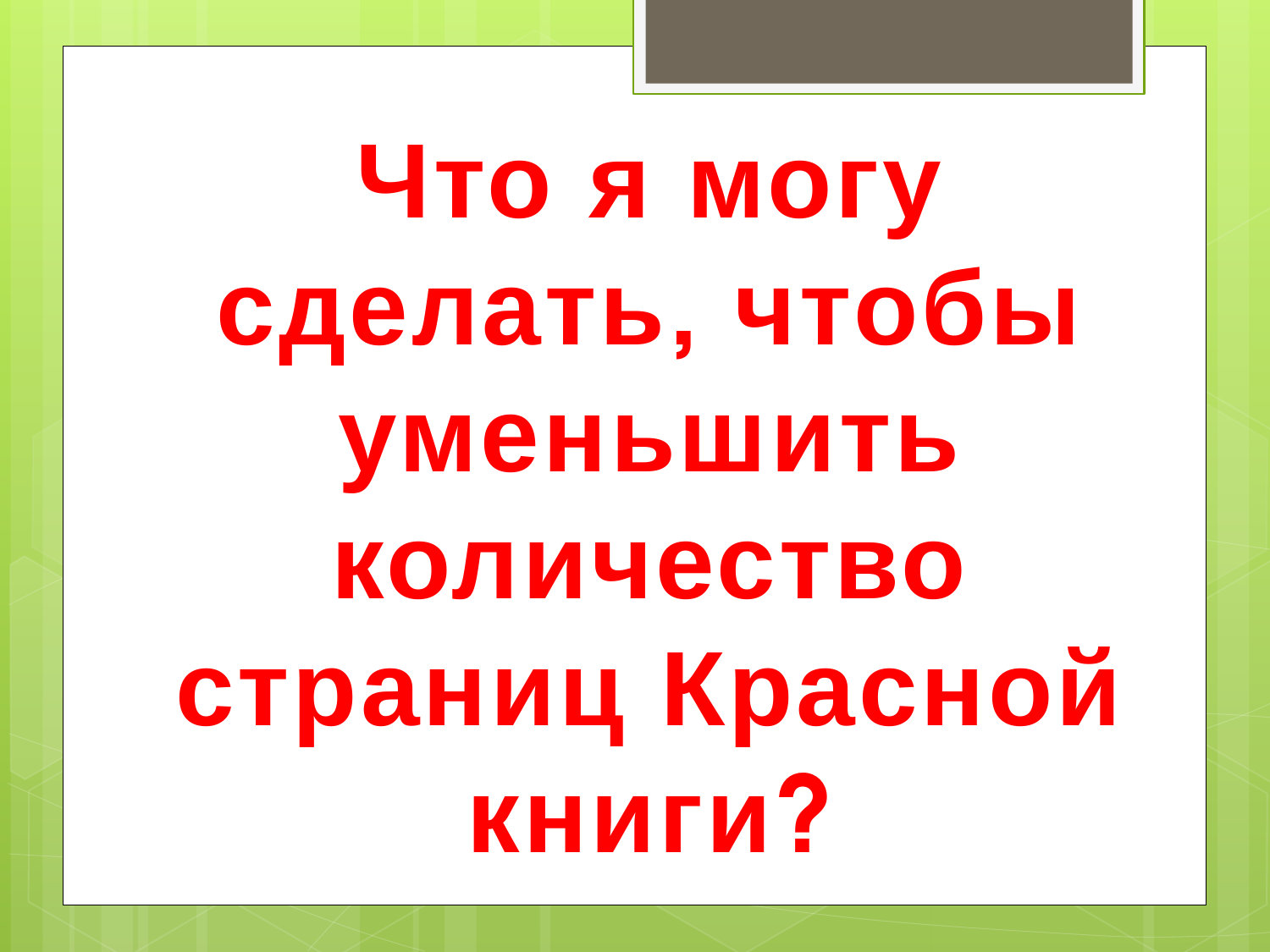

Что я могу сделать, чтобы уменьшить количество страниц Красной книги?